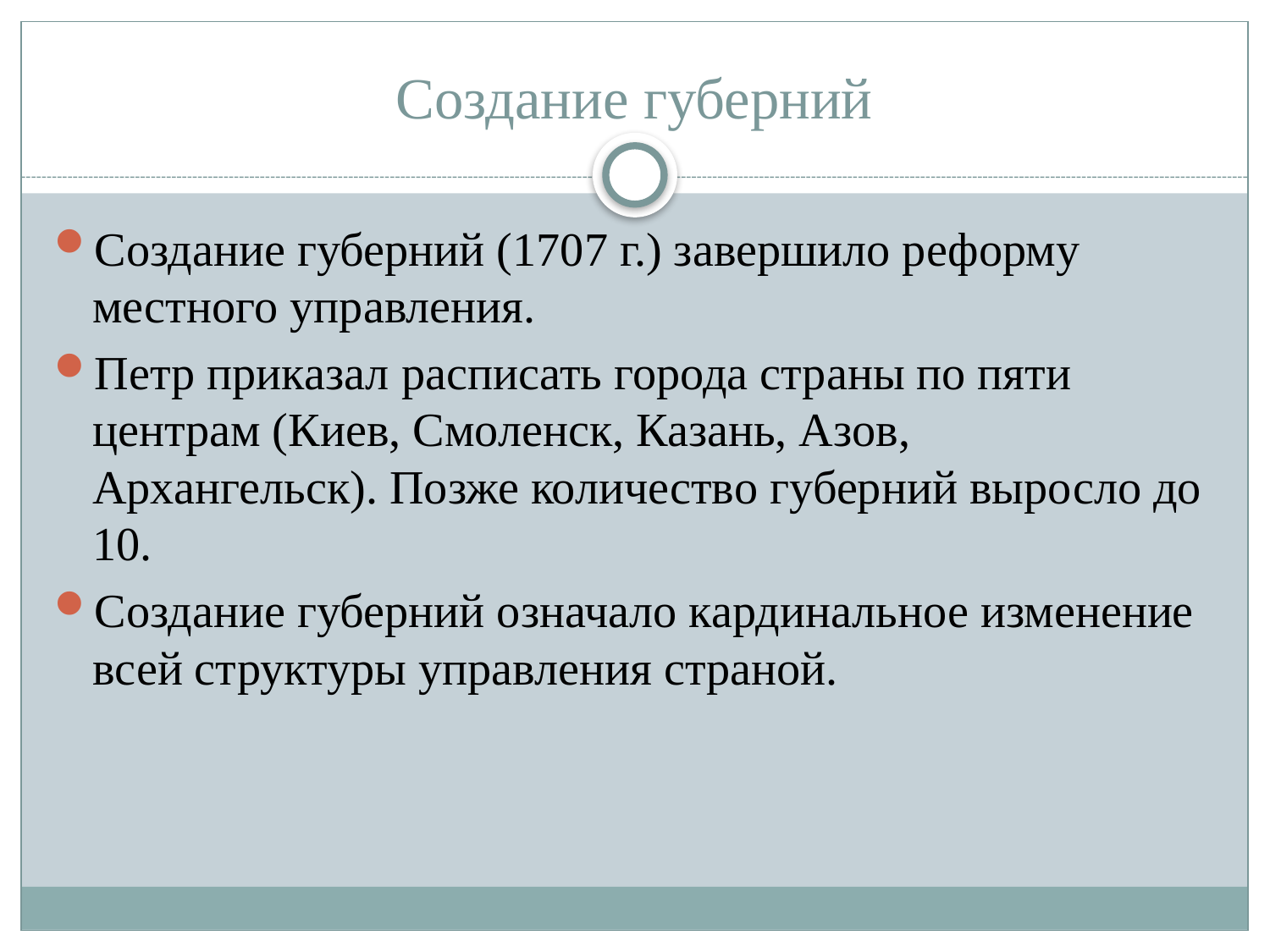

# Создание губерний
Создание губерний (1707 г.) завершило реформу местного управления.
Петр приказал расписать города страны по пяти центрам (Киев, Смоленск, Казань, Азов,  Архангельск). Позже количество губерний выросло до 10.
Создание губерний означало кардинальное изменение всей структуры управления страной.